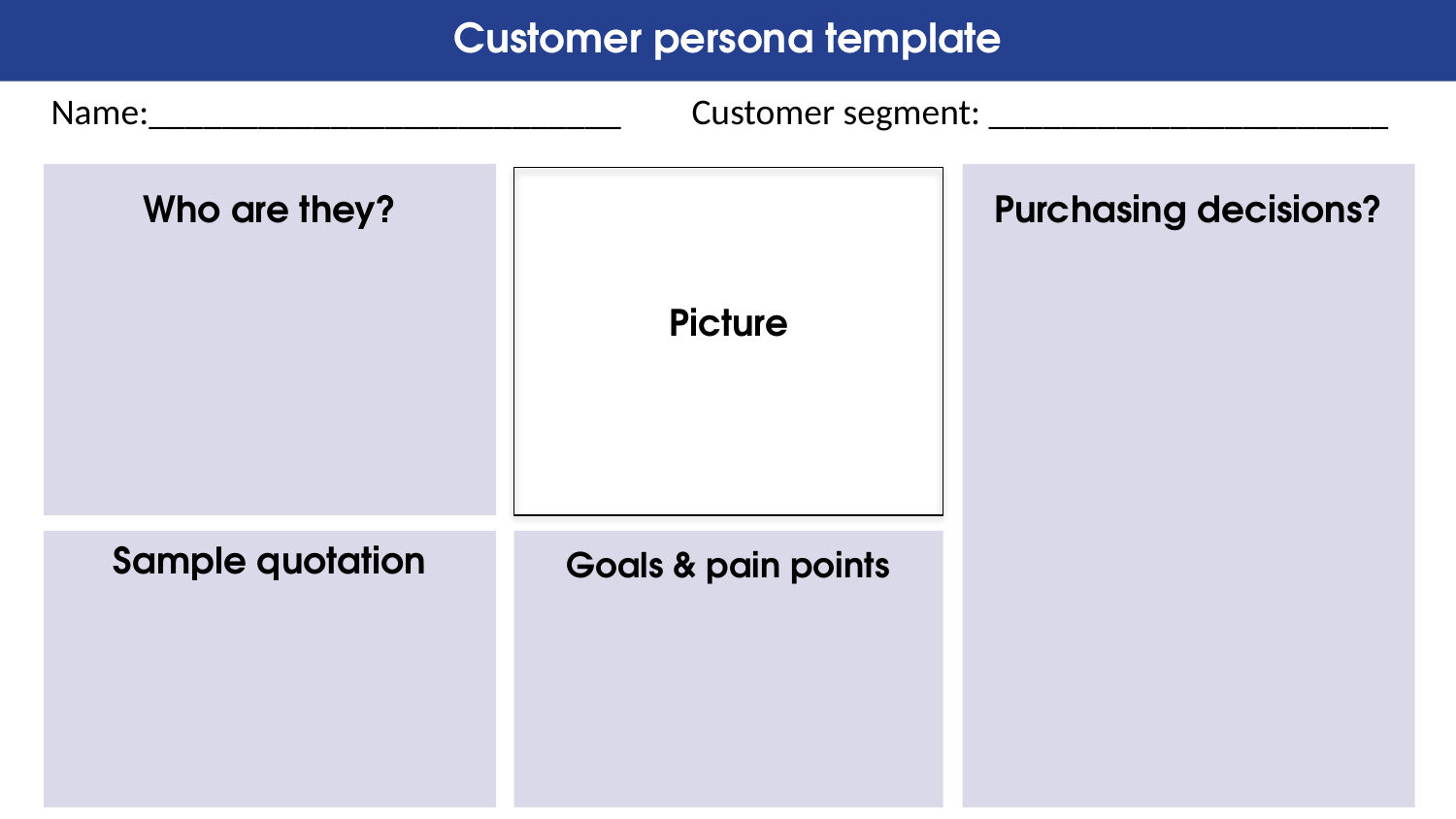

Customer persona template
Customer segment: ______________________
Name:__________________________

Who are they?
Purchasing decisions?
Picture

Sample quotation

Goals & pain points